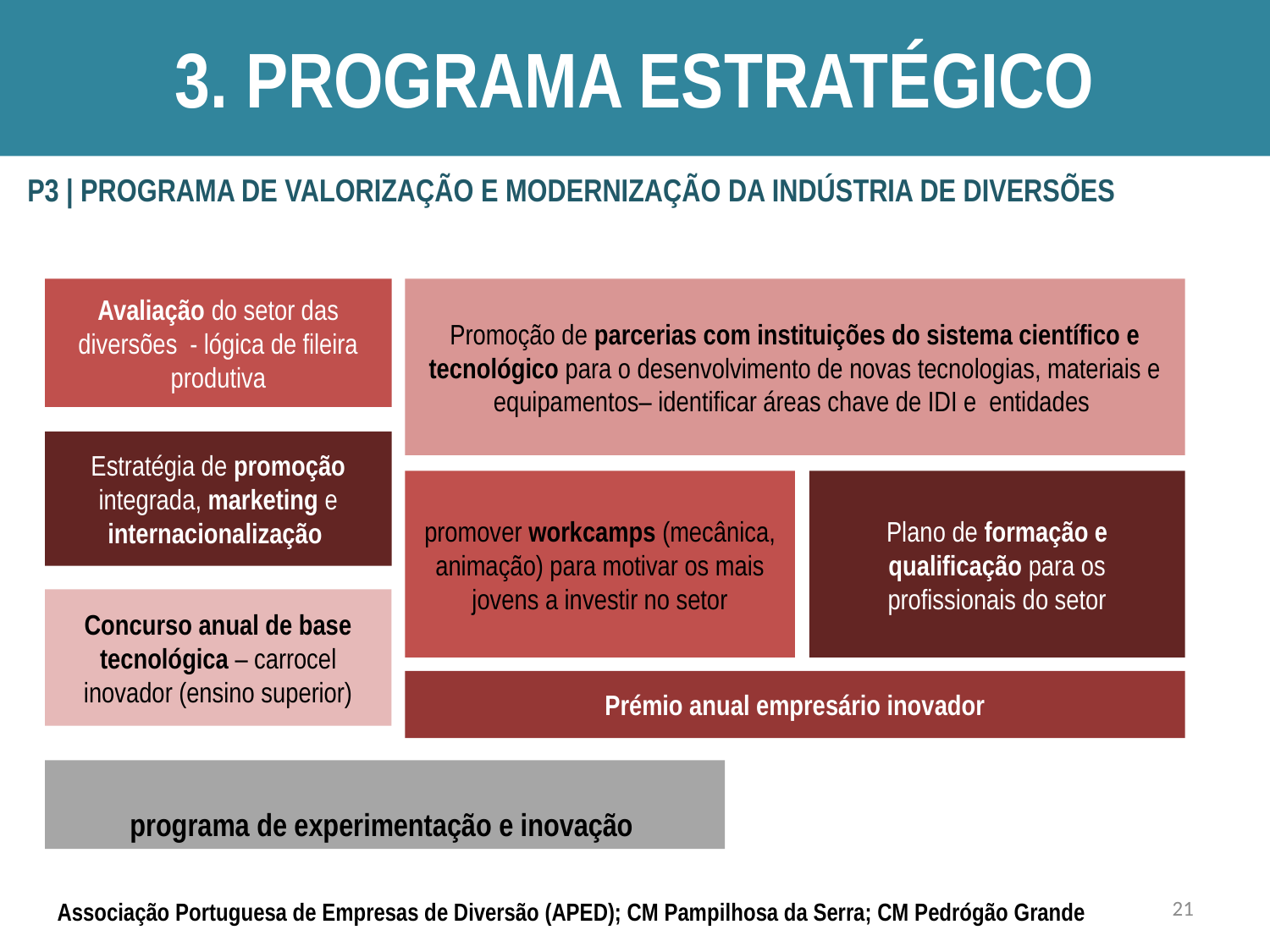

# 3. Programa Estratégico
| P3 | PROGRAMA DE VALORIZAÇÃO E MODERNIZAÇÃO DA INDÚSTRIA DE DIVERSÕES |
| --- |
Avaliação do setor das diversões  - lógica de fileira produtiva
Promoção de parcerias com instituições do sistema científico e tecnológico para o desenvolvimento de novas tecnologias, materiais e equipamentos– identificar áreas chave de IDI e  entidades
Estratégia de promoção integrada, marketing e internacionalização
promover workcamps (mecânica, animação) para motivar os mais jovens a investir no setor
Plano de formação e qualificação para os profissionais do setor
Concurso anual de base tecnológica – carrocel inovador (ensino superior)
Prémio anual empresário inovador
programa de experimentação e inovação
Associação Portuguesa de Empresas de Diversão (APED); CM Pampilhosa da Serra; CM Pedrógão Grande
21